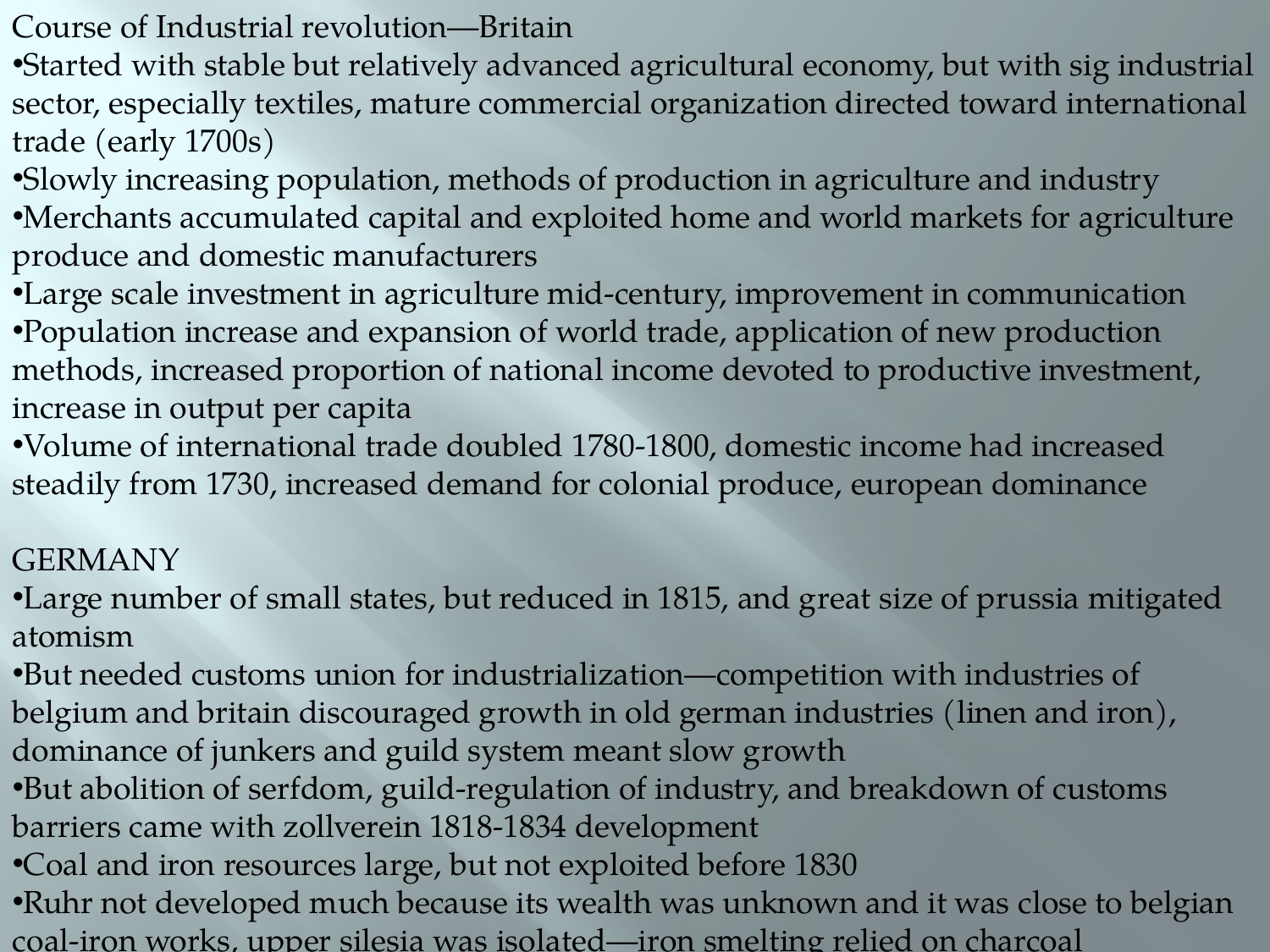

Course of Industrial revolution—Britain
Started with stable but relatively advanced agricultural economy, but with sig industrial sector, especially textiles, mature commercial organization directed toward international trade (early 1700s)
Slowly increasing population, methods of production in agriculture and industry
Merchants accumulated capital and exploited home and world markets for agriculture produce and domestic manufacturers
Large scale investment in agriculture mid-century, improvement in communication
Population increase and expansion of world trade, application of new production methods, increased proportion of national income devoted to productive investment, increase in output per capita
Volume of international trade doubled 1780-1800, domestic income had increased steadily from 1730, increased demand for colonial produce, european dominance

GERMANY
Large number of small states, but reduced in 1815, and great size of prussia mitigated atomism
But needed customs union for industrialization—competition with industries of belgium and britain discouraged growth in old german industries (linen and iron), dominance of junkers and guild system meant slow growth
But abolition of serfdom, guild-regulation of industry, and breakdown of customs barriers came with zollverein 1818-1834 development
Coal and iron resources large, but not exploited before 1830
Ruhr not developed much because its wealth was unknown and it was close to belgian coal-iron works, upper silesia was isolated—iron smelting relied on charcoal